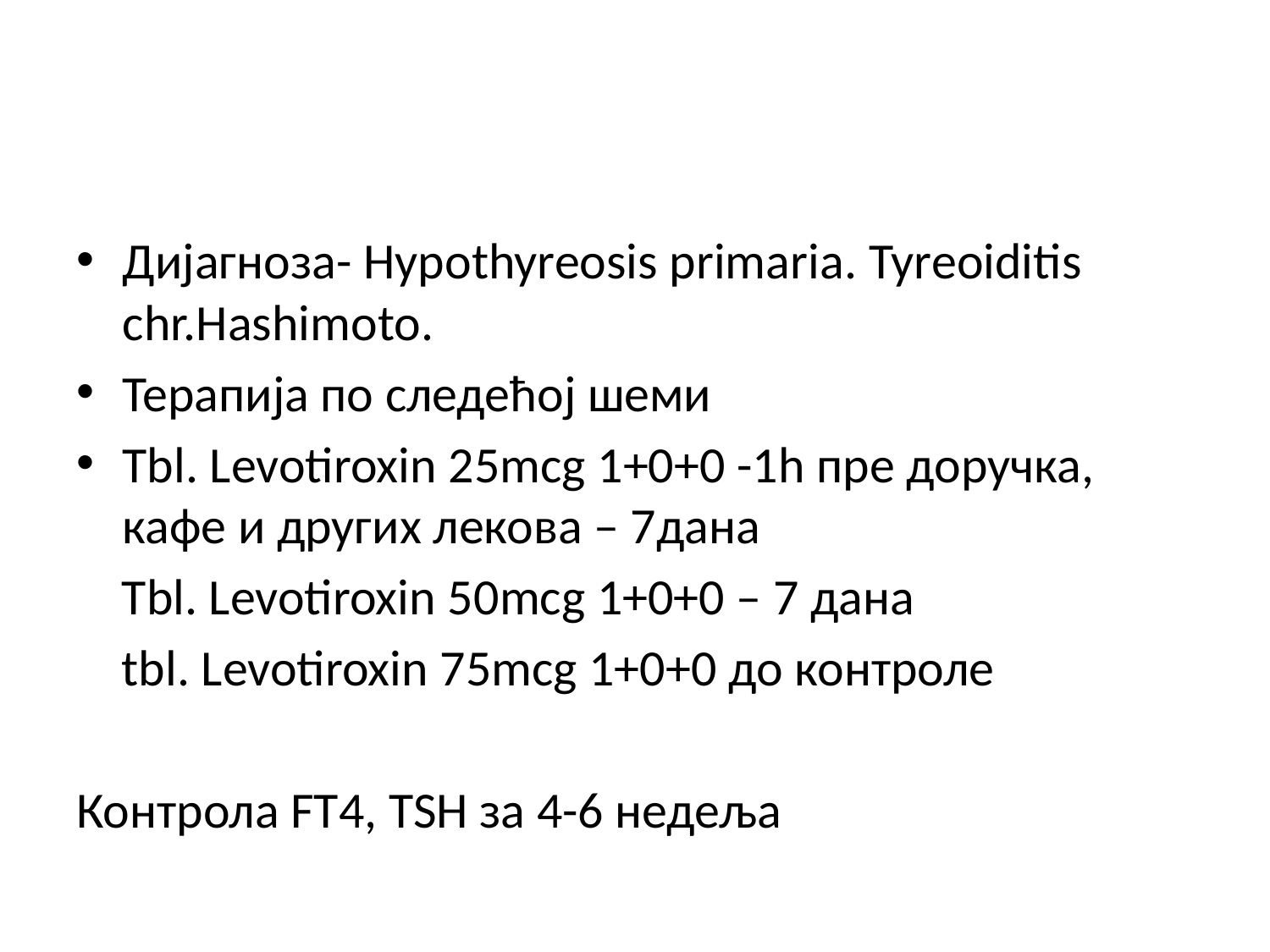

#
Дијагноза- Hypothyreosis primaria. Tyreoiditis chr.Hashimoto.
Терапија по следећој шеми
Tbl. Levotiroxin 25mcg 1+0+0 -1h пре доручка, кафе и других лекова – 7дана
    Tbl. Levotiroxin 50mcg 1+0+0 – 7 дана
    tbl. Levotiroxin 75mcg 1+0+0 до контроле

Контрола FT4, TSH за 4-6 недеља